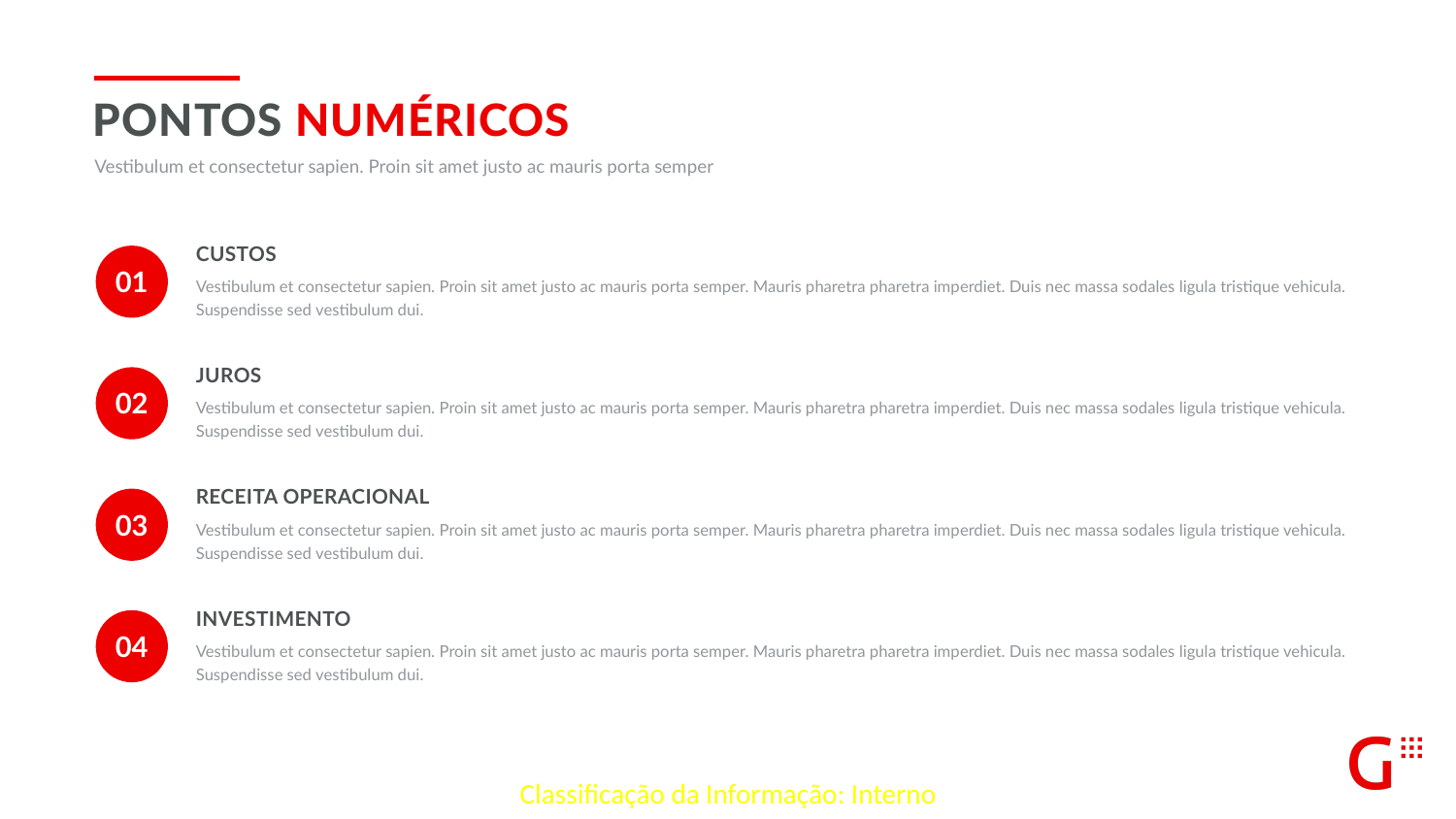

Pontos numéricos
Vestibulum et consectetur sapien. Proin sit amet justo ac mauris porta semper
CUSTOS
Vestibulum et consectetur sapien. Proin sit amet justo ac mauris porta semper. Mauris pharetra pharetra imperdiet. Duis nec massa sodales ligula tristique vehicula. Suspendisse sed vestibulum dui.

01
JUROS
Vestibulum et consectetur sapien. Proin sit amet justo ac mauris porta semper. Mauris pharetra pharetra imperdiet. Duis nec massa sodales ligula tristique vehicula. Suspendisse sed vestibulum dui.

02
RECEITA OPERACIONAL
Vestibulum et consectetur sapien. Proin sit amet justo ac mauris porta semper. Mauris pharetra pharetra imperdiet. Duis nec massa sodales ligula tristique vehicula. Suspendisse sed vestibulum dui.

03
INVESTIMENTO
Vestibulum et consectetur sapien. Proin sit amet justo ac mauris porta semper. Mauris pharetra pharetra imperdiet. Duis nec massa sodales ligula tristique vehicula. Suspendisse sed vestibulum dui.

04